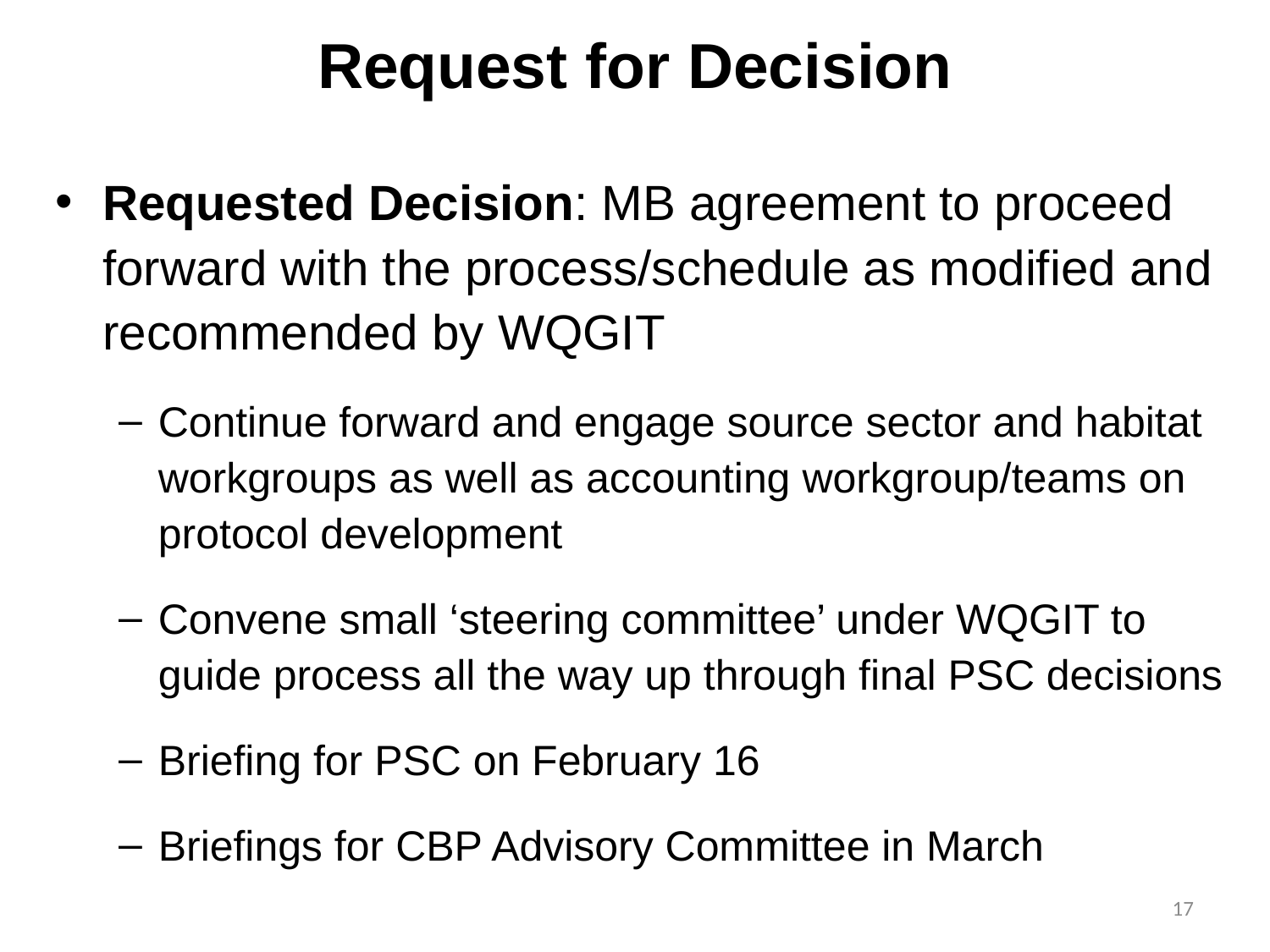

# Request for Decision
Requested Decision: MB agreement to proceed forward with the process/schedule as modified and recommended by WQGIT
Continue forward and engage source sector and habitat workgroups as well as accounting workgroup/teams on protocol development
Convene small ‘steering committee’ under WQGIT to guide process all the way up through final PSC decisions
Briefing for PSC on February 16
Briefings for CBP Advisory Committee in March

17